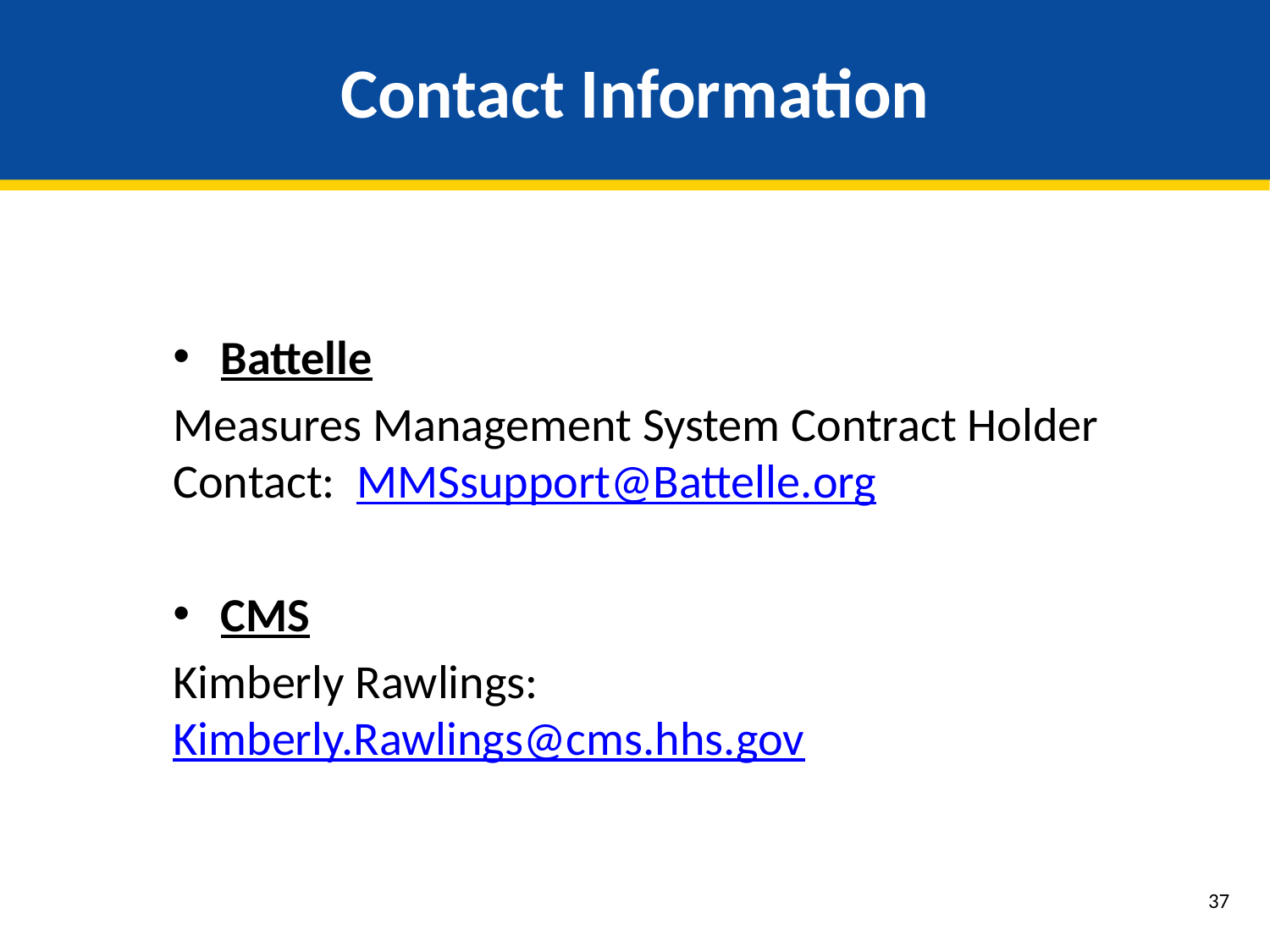

# Contact Information

Battelle
Measures Management System Contract Holder Contact:  MMSsupport@Battelle.org

CMS
Kimberly Rawlings: Kimberly.Rawlings@cms.hhs.gov